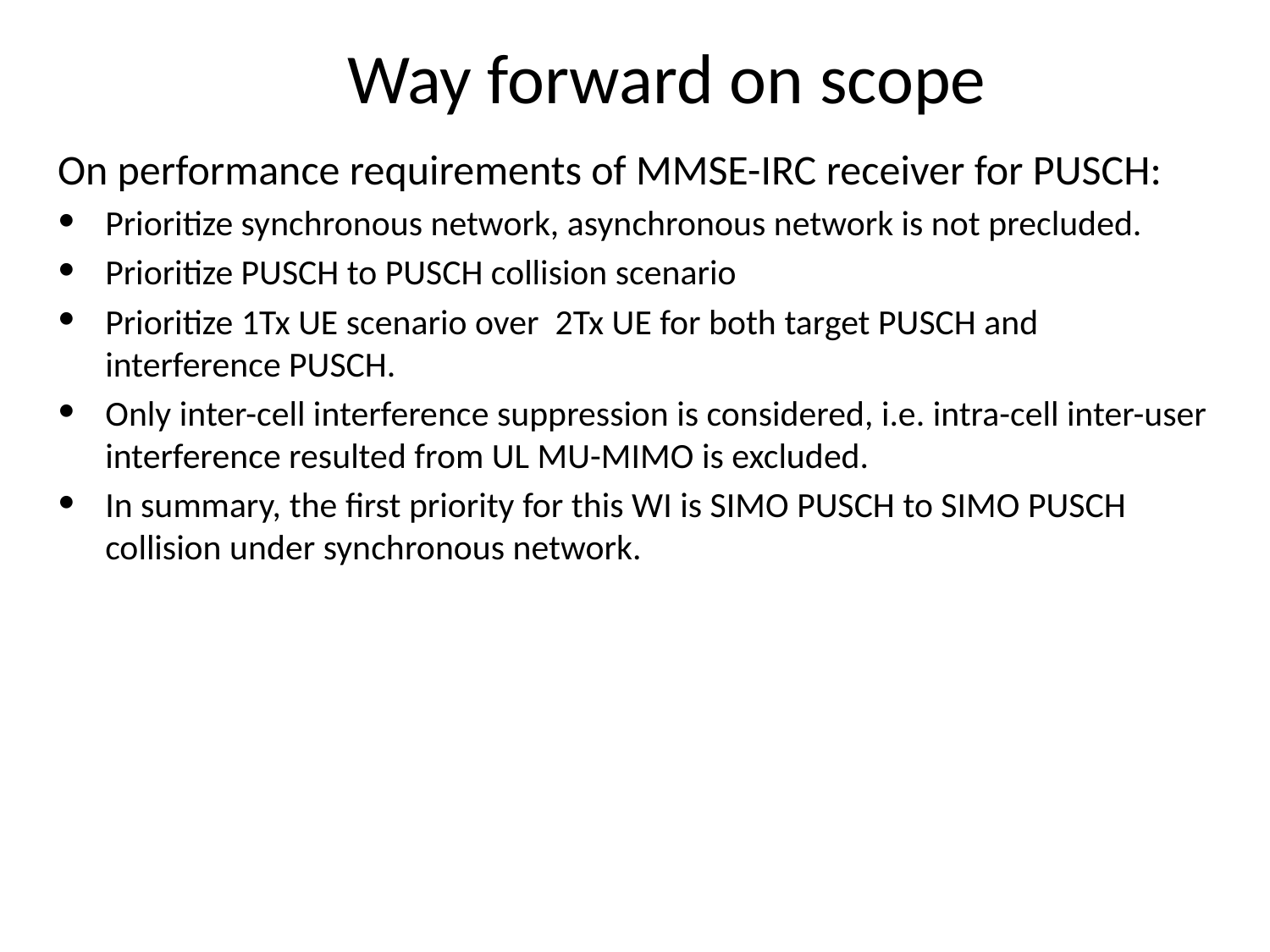

# Way forward on scope
On performance requirements of MMSE-IRC receiver for PUSCH:
Prioritize synchronous network, asynchronous network is not precluded.
Prioritize PUSCH to PUSCH collision scenario
Prioritize 1Tx UE scenario over  2Tx UE for both target PUSCH and interference PUSCH.
Only inter-cell interference suppression is considered, i.e. intra-cell inter-user interference resulted from UL MU-MIMO is excluded.
In summary, the first priority for this WI is SIMO PUSCH to SIMO PUSCH collision under synchronous network.